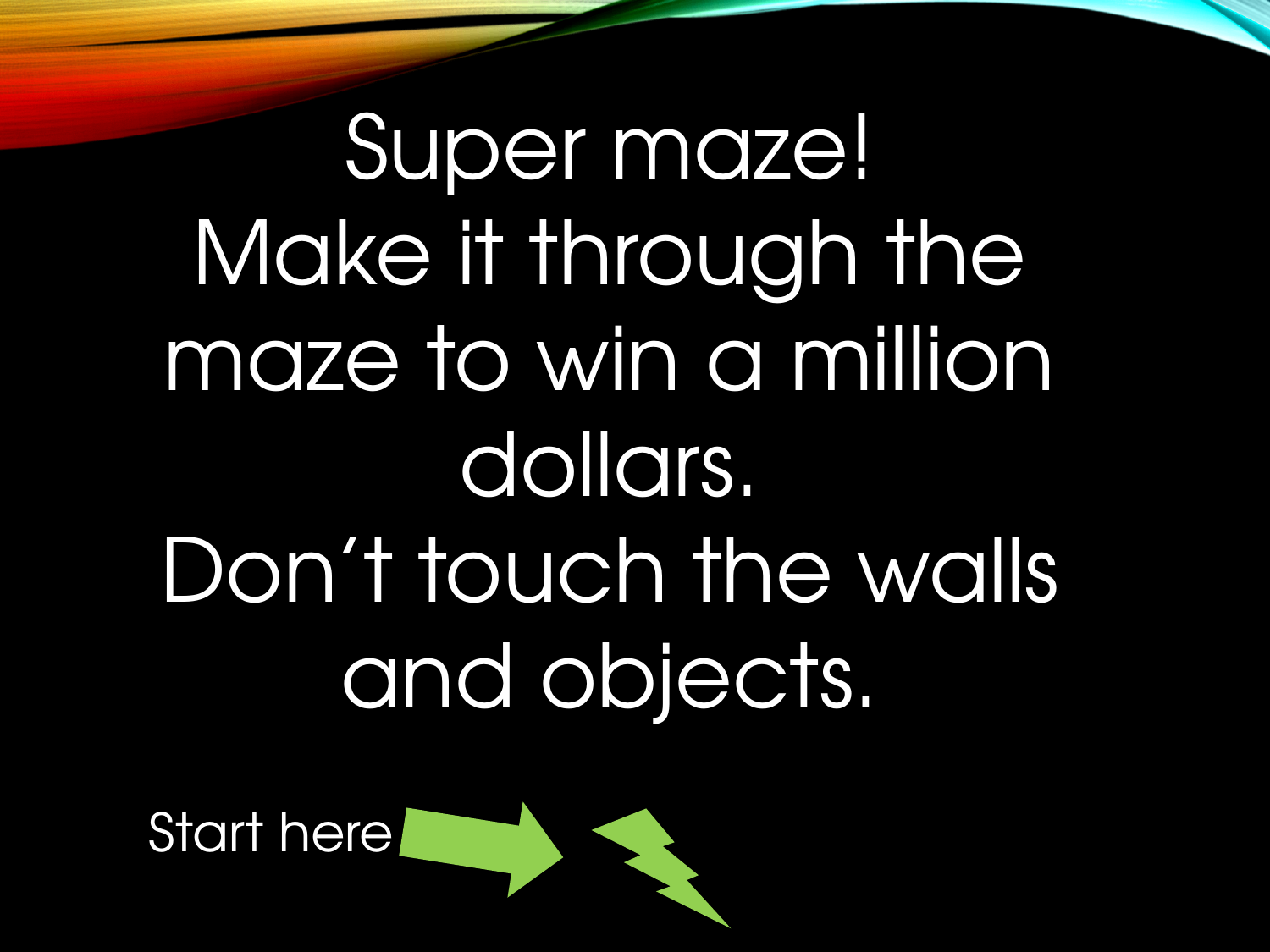

Super maze!
Make it through the maze to win a million dollars.
Don’t touch the walls and objects.

Start here